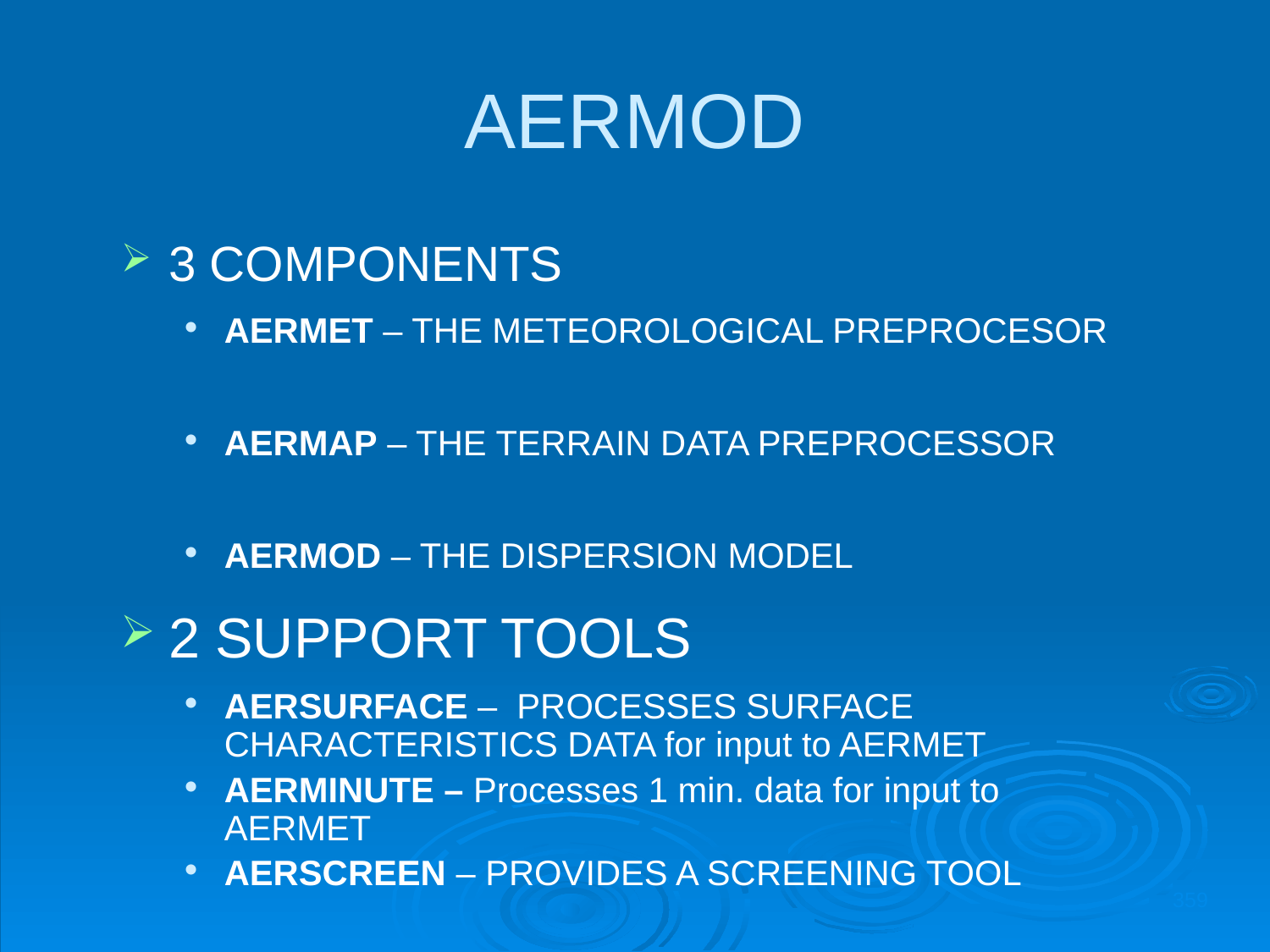

AERMOD
3 COMPONENTS

AERMET – THE METEOROLOGICAL PREPROCESOR

AERMAP – THE TERRAIN DATA PREPROCESSOR

AERMOD – THE DISPERSION MODEL

2 SUPPORT TOOLS

AERSURFACE –  PROCESSES SURFACE CHARACTERISTICS DATA for input to AERMET
AERMINUTE – Processes 1 min. data for input to AERMET
AERSCREEN – PROVIDES A SCREENING TOOL

359